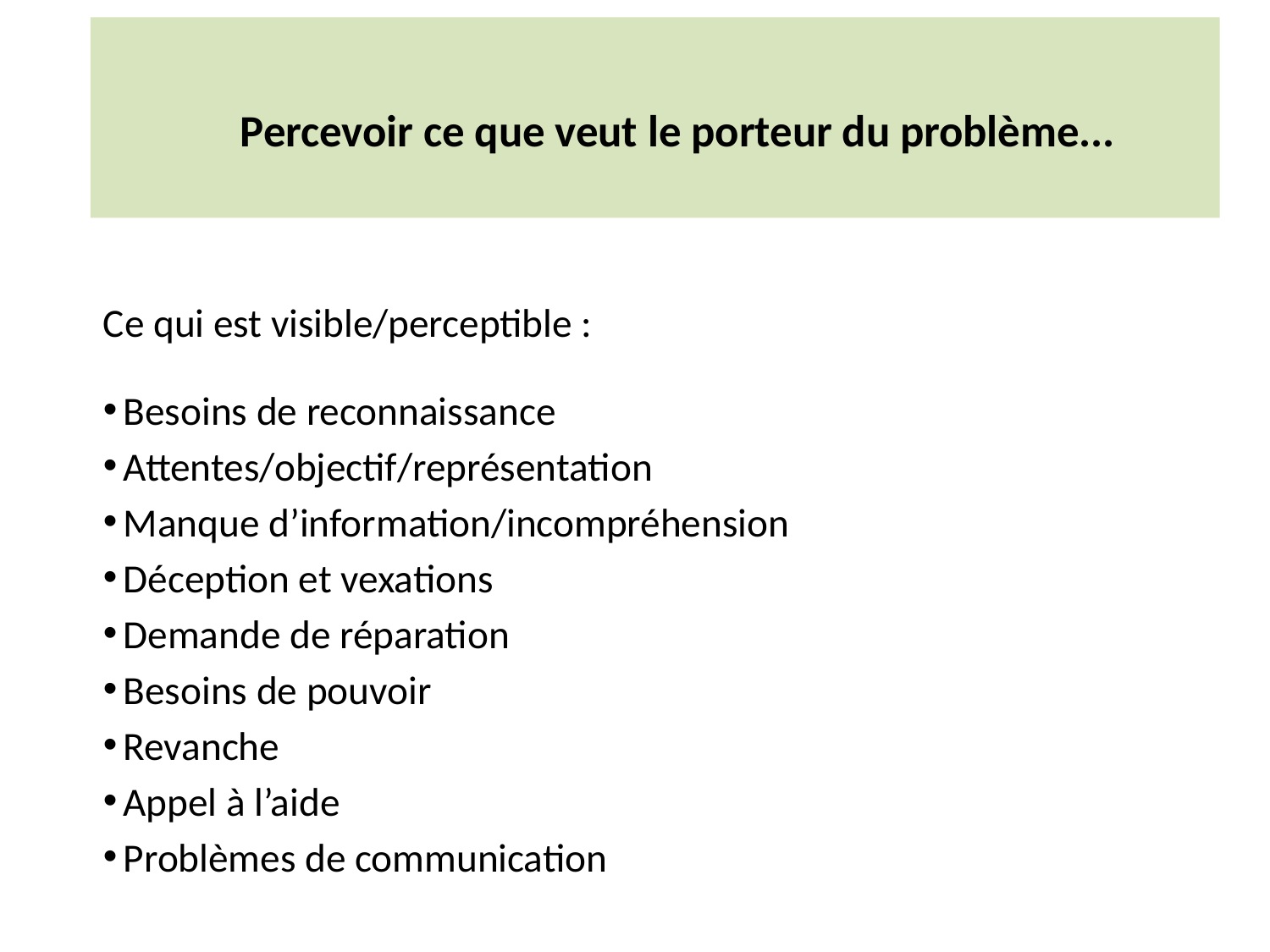

# Percevoir ce que veut le porteur du problème...

Ce qui est visible/perceptible :

 Besoins de reconnaissance
 Attentes/objectif/représentation
 Manque d’information/incompréhension
 Déception et vexations
 Demande de réparation
 Besoins de pouvoir
 Revanche
 Appel à l’aide
 Problèmes de communication